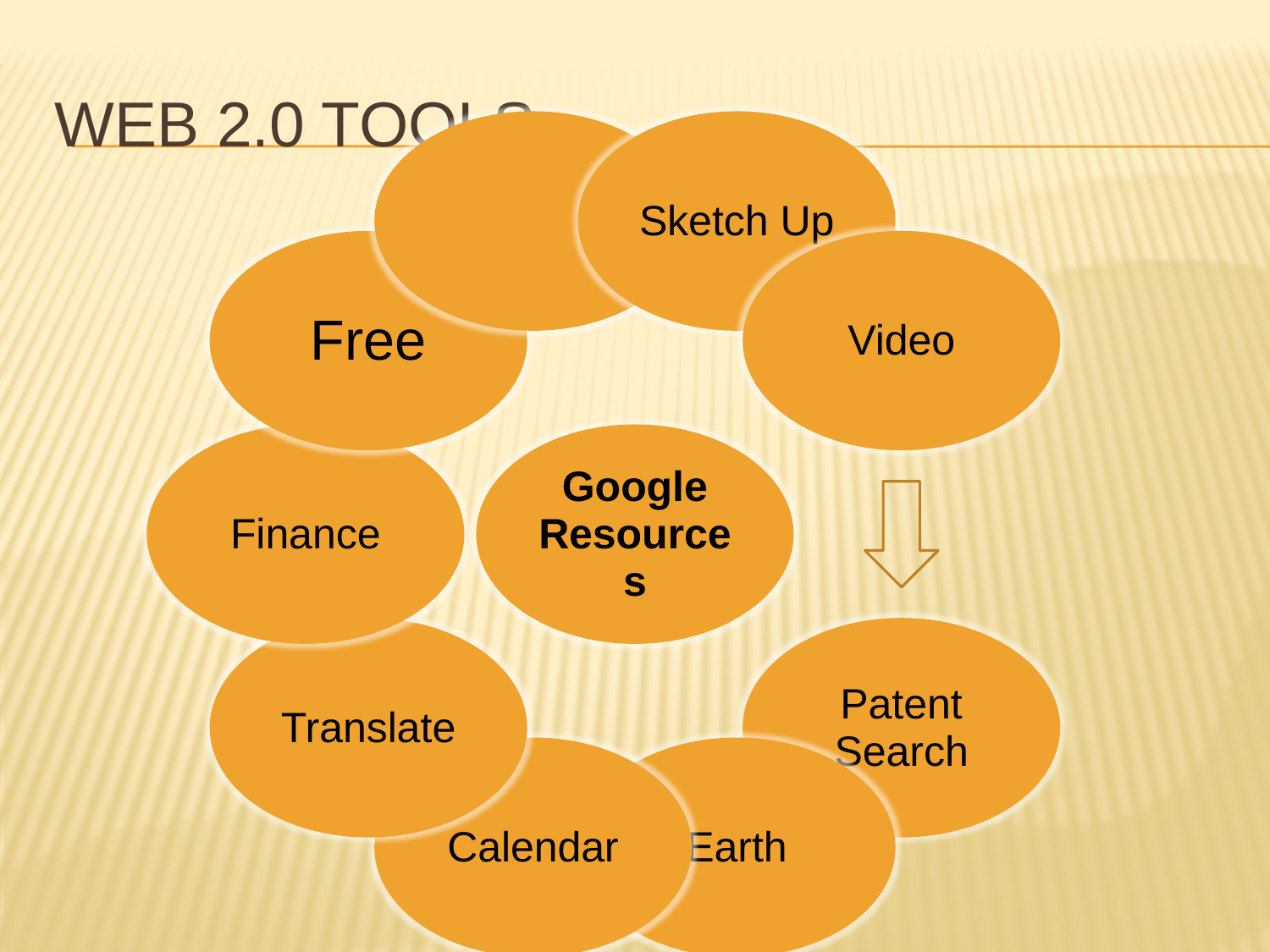

# Web 2.0 Tools
Google Resources
Patent Search
Earth
Calendar
Free
Sketch Up
Translate
Finance
Video